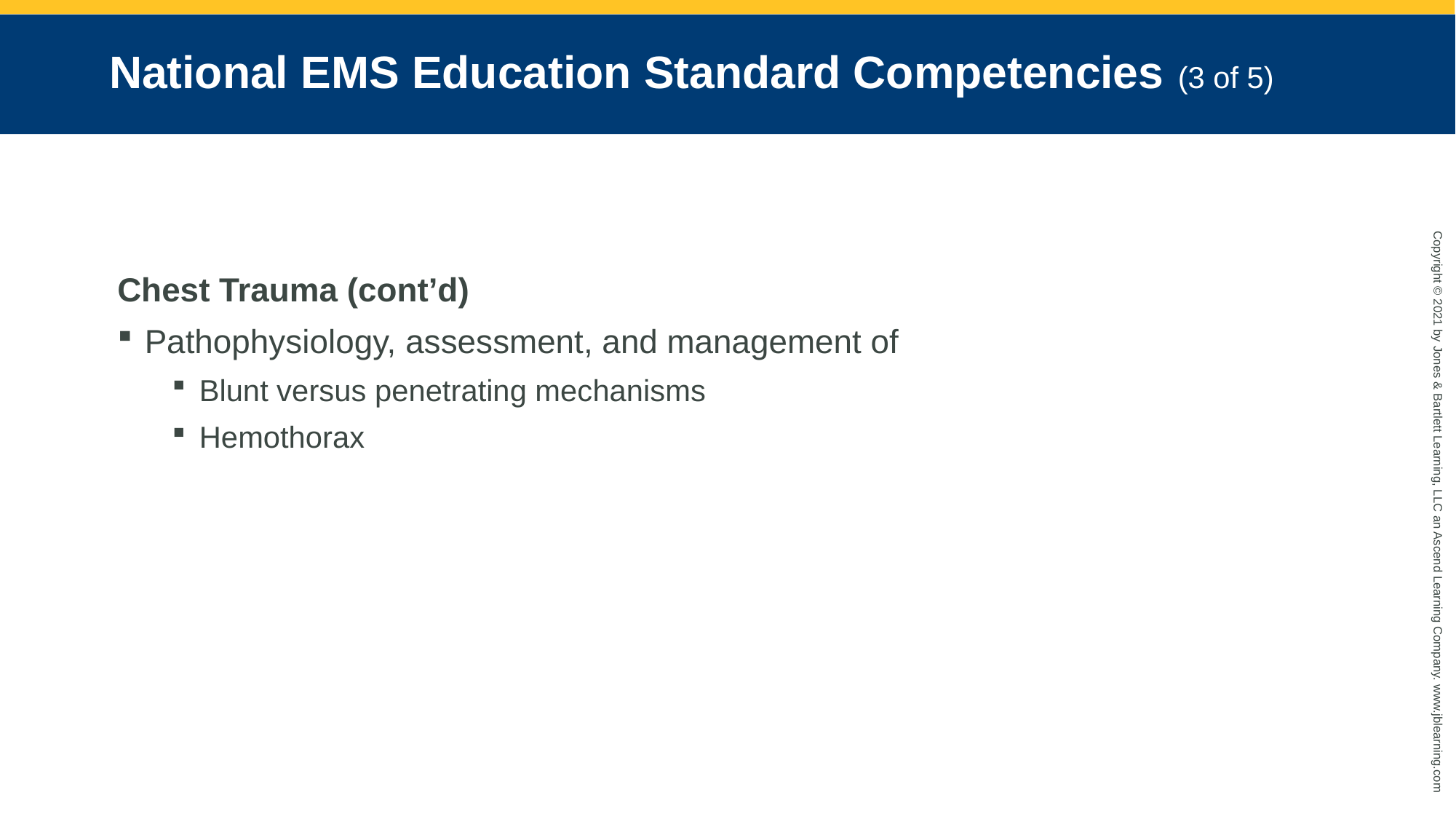

# National EMS Education Standard Competencies (3 of 5)
Chest Trauma (cont’d)
Pathophysiology, assessment, and management of
Blunt versus penetrating mechanisms
Hemothorax